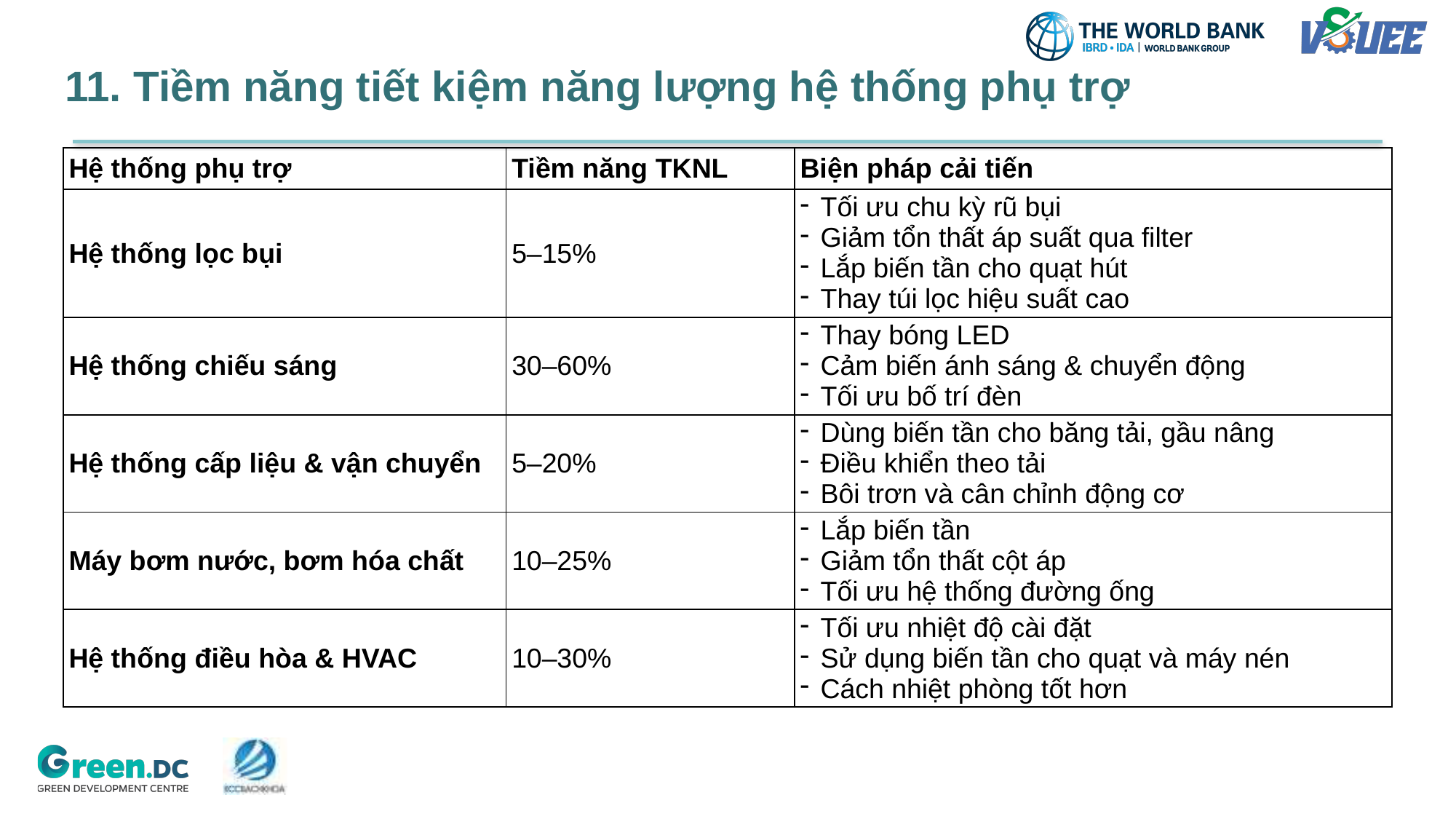

11. Tiềm năng tiết kiệm năng lượng hệ thống phụ trợ
| Hệ thống phụ trợ | Tiềm năng TKNL | Biện pháp cải tiến |
| --- | --- | --- |
| Hệ thống lọc bụi | 5–15% | Tối ưu chu kỳ rũ bụi Giảm tổn thất áp suất qua filter Lắp biến tần cho quạt hút Thay túi lọc hiệu suất cao |
| Hệ thống chiếu sáng | 30–60% | Thay bóng LED Cảm biến ánh sáng & chuyển động Tối ưu bố trí đèn |
| Hệ thống cấp liệu & vận chuyển | 5–20% | Dùng biến tần cho băng tải, gầu nâng Điều khiển theo tải Bôi trơn và cân chỉnh động cơ |
| Máy bơm nước, bơm hóa chất | 10–25% | Lắp biến tần Giảm tổn thất cột áp Tối ưu hệ thống đường ống |
| Hệ thống điều hòa & HVAC | 10–30% | Tối ưu nhiệt độ cài đặt Sử dụng biến tần cho quạt và máy nén Cách nhiệt phòng tốt hơn |